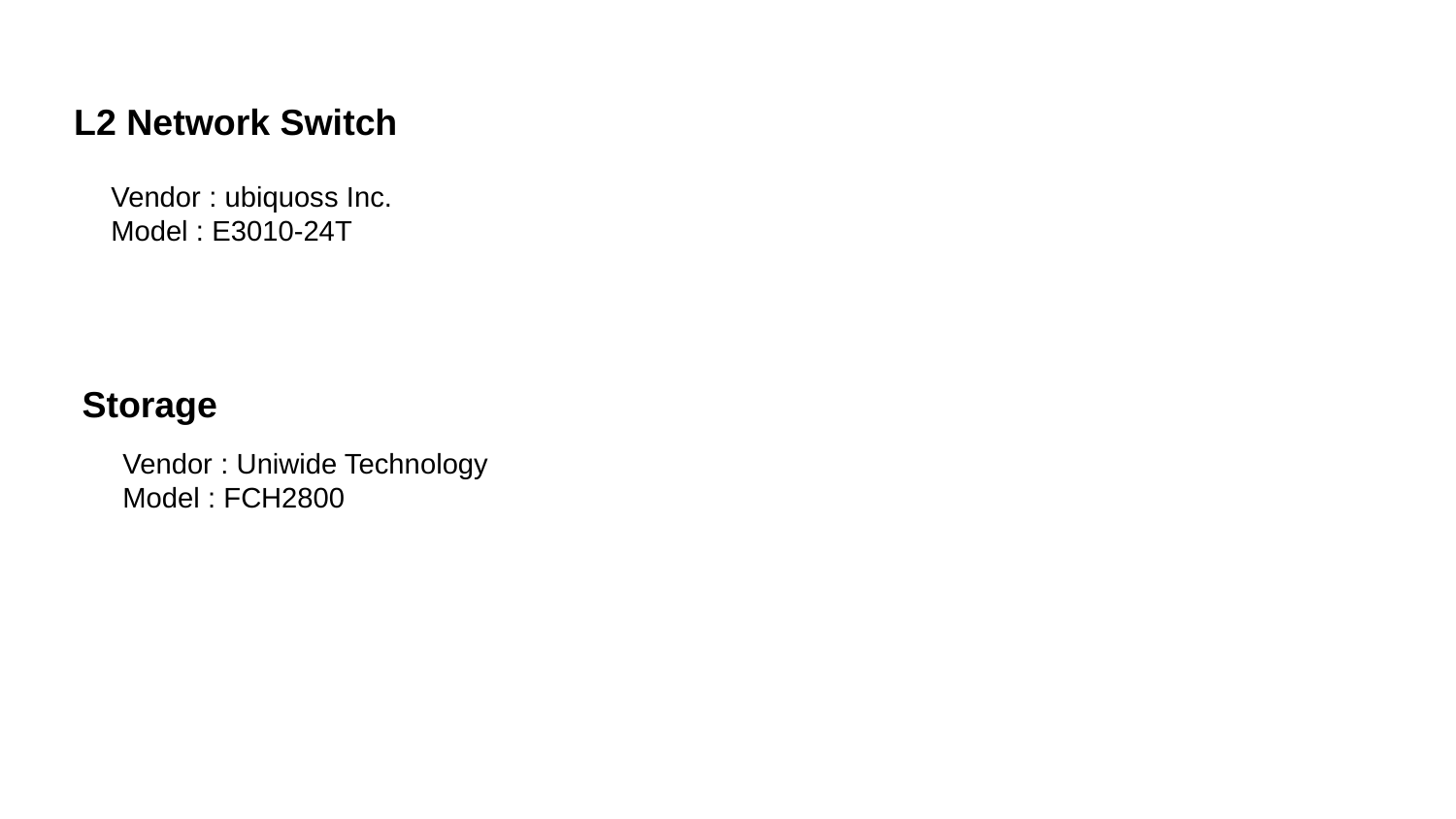

L2 Network Switch
Vendor : ubiquoss Inc.
Model : E3010-24T
Storage
Vendor : Uniwide Technology
Model : FCH2800